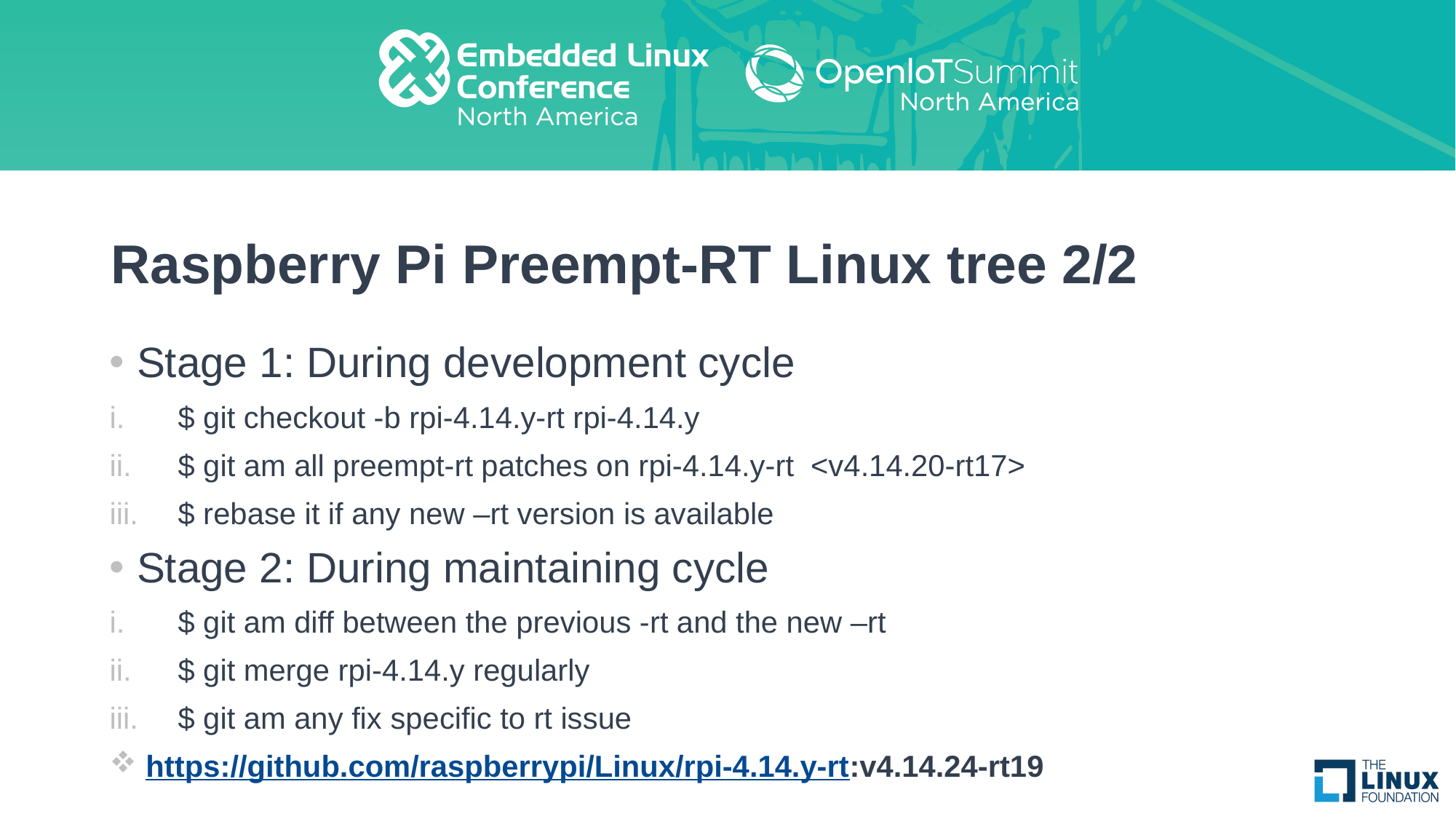

# Raspberry Pi Preempt-RT Linux tree 2/2
Stage 1: During development cycle
$ git checkout -b rpi-4.14.y-rt rpi-4.14.y
$ git am all preempt-rt patches on rpi-4.14.y-rt  <v4.14.20-rt17>
$ rebase it if any new –rt version is available
Stage 2: During maintaining cycle
$ git am diff between the previous -rt and the new –rt
$ git merge rpi-4.14.y regularly
$ git am any fix specific to rt issue
 https://github.com/raspberrypi/Linux/rpi-4.14.y-rt:v4.14.24-rt19